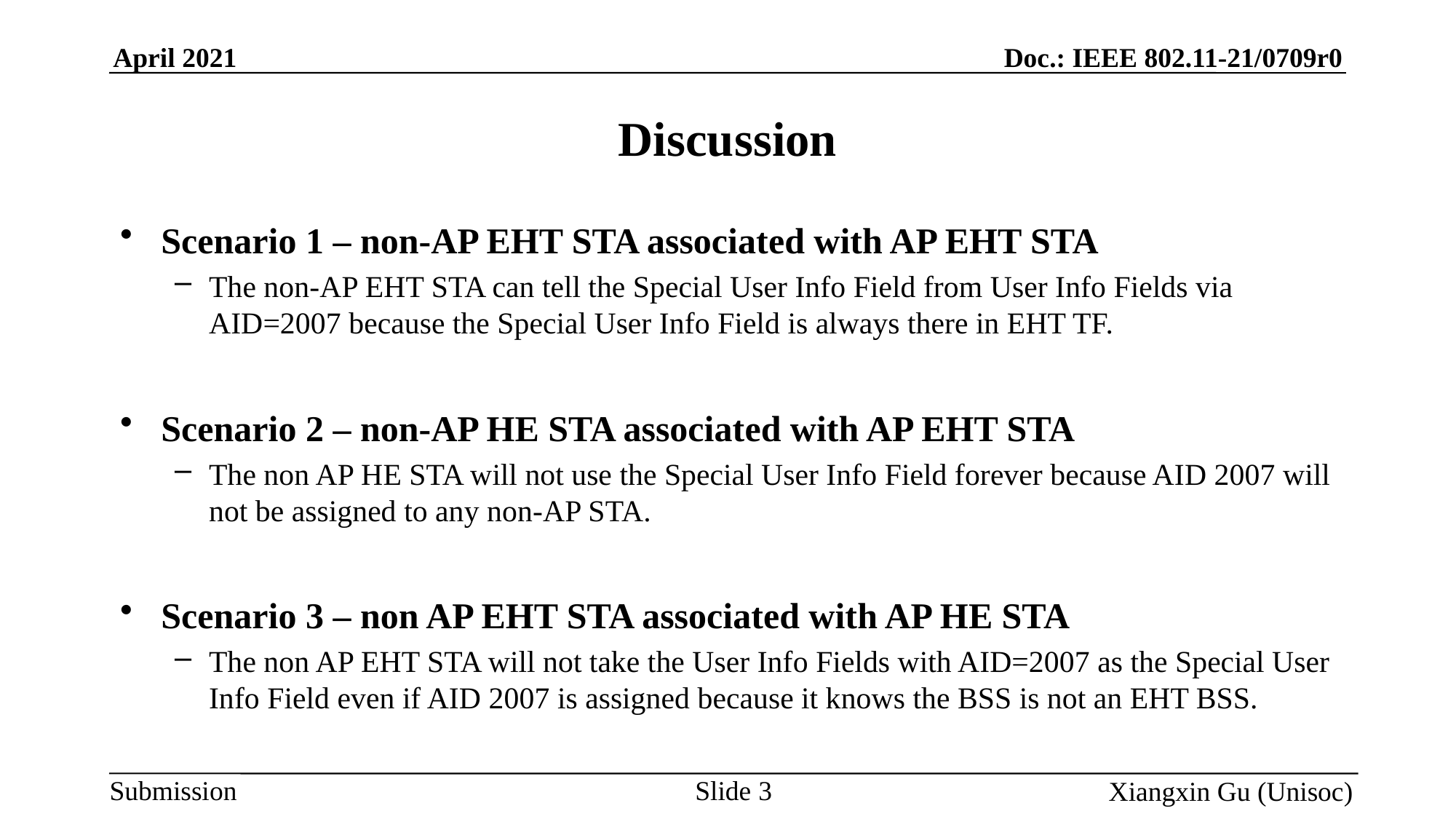

# Discussion
Scenario 1 – non-AP EHT STA associated with AP EHT STA
The non-AP EHT STA can tell the Special User Info Field from User Info Fields via AID=2007 because the Special User Info Field is always there in EHT TF.

Scenario 2 – non-AP HE STA associated with AP EHT STA
The non AP HE STA will not use the Special User Info Field forever because AID 2007 will not be assigned to any non-AP STA.

Scenario 3 – non AP EHT STA associated with AP HE STA
The non AP EHT STA will not take the User Info Fields with AID=2007 as the Special User Info Field even if AID 2007 is assigned because it knows the BSS is not an EHT BSS.

Slide 3
Xiangxin Gu (Unisoc)